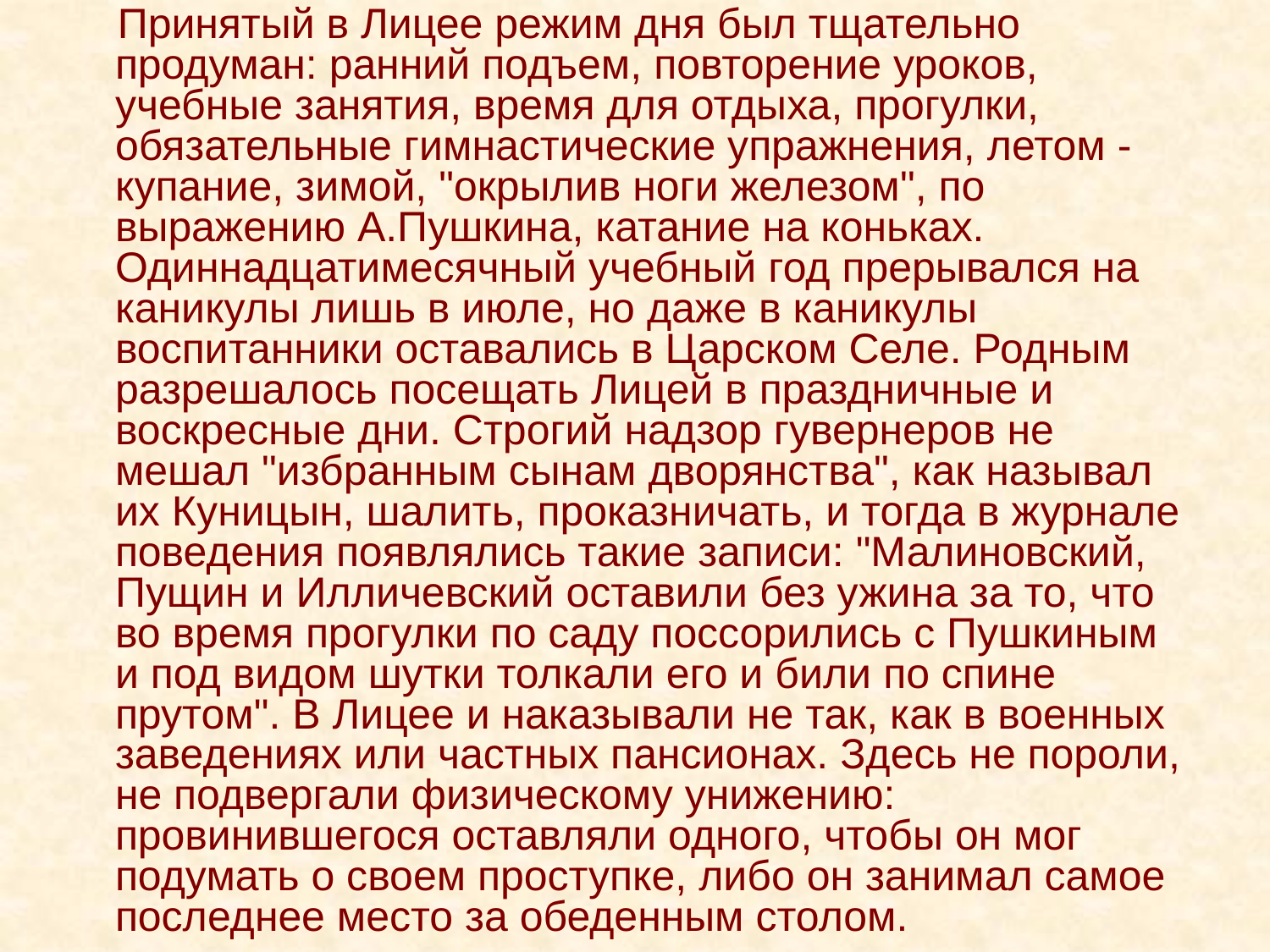

Принятый в Лицее режим дня был тщательно продуман: ранний подъем, повторение уроков, учебные занятия, время для отдыха, прогулки, обязательные гимнастические упражнения, летом - купание, зимой, "окрылив ноги железом", по выражению А.Пушкина, катание на коньках. Одиннадцатимесячный учебный год прерывался на каникулы лишь в июле, но даже в каникулы воспитанники оставались в Царском Селе. Родным разрешалось посещать Лицей в праздничные и воскресные дни. Строгий надзор гувернеров не мешал "избранным сынам дворянства", как называл их Куницын, шалить, проказничать, и тогда в журнале поведения появлялись такие записи: "Малиновский, Пущин и Илличевский оставили без ужина за то, что во время прогулки по саду поссорились с Пушкиным и под видом шутки толкали его и били по спине прутом". В Лицее и наказывали не так, как в военных заведениях или частных пансионах. Здесь не пороли, не подвергали физическому унижению: провинившегося оставляли одного, чтобы он мог подумать о своем проступке, либо он занимал самое последнее место за обеденным столом.